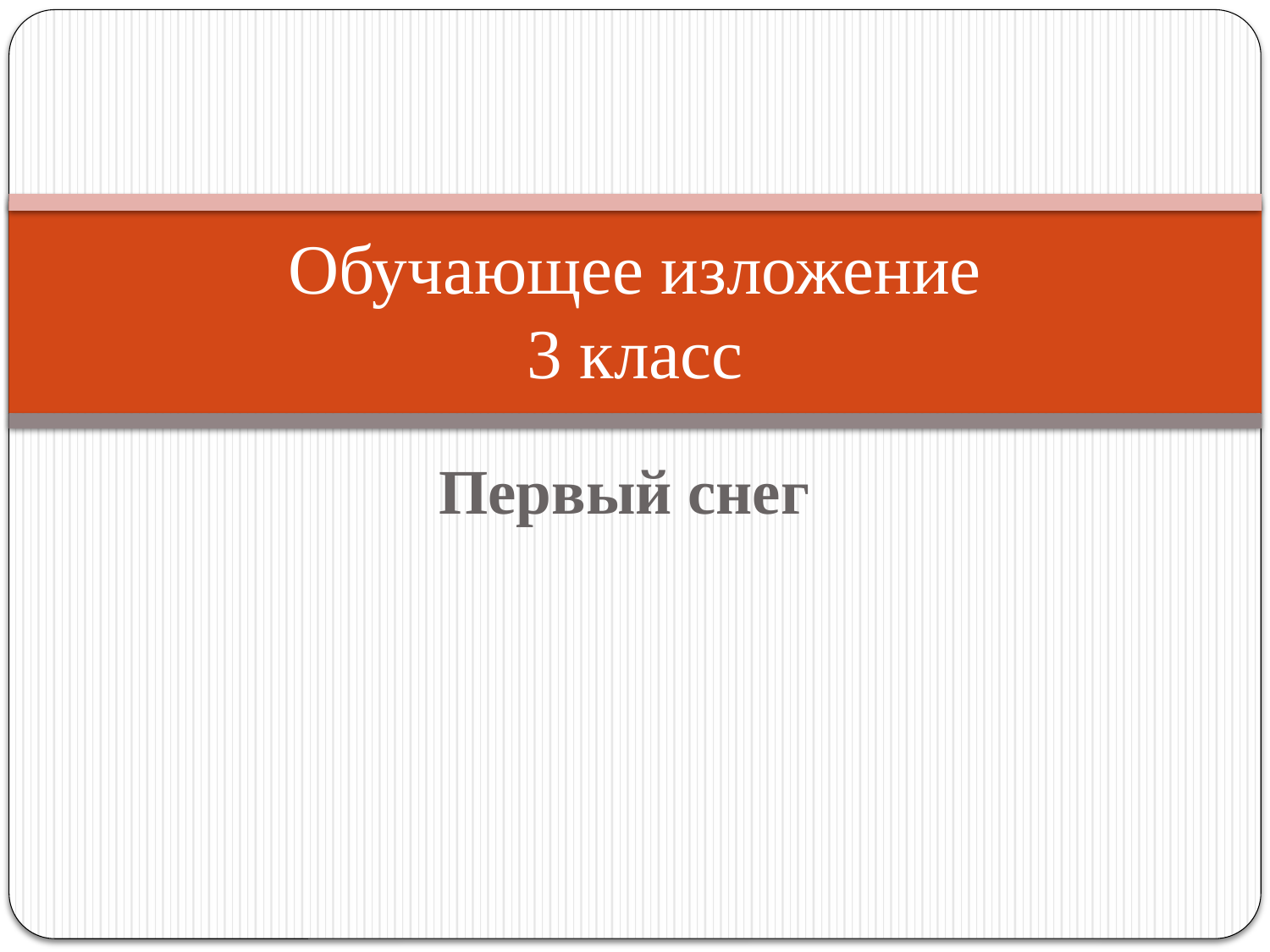

# Обучающее изложение 3 класс
Первый снег